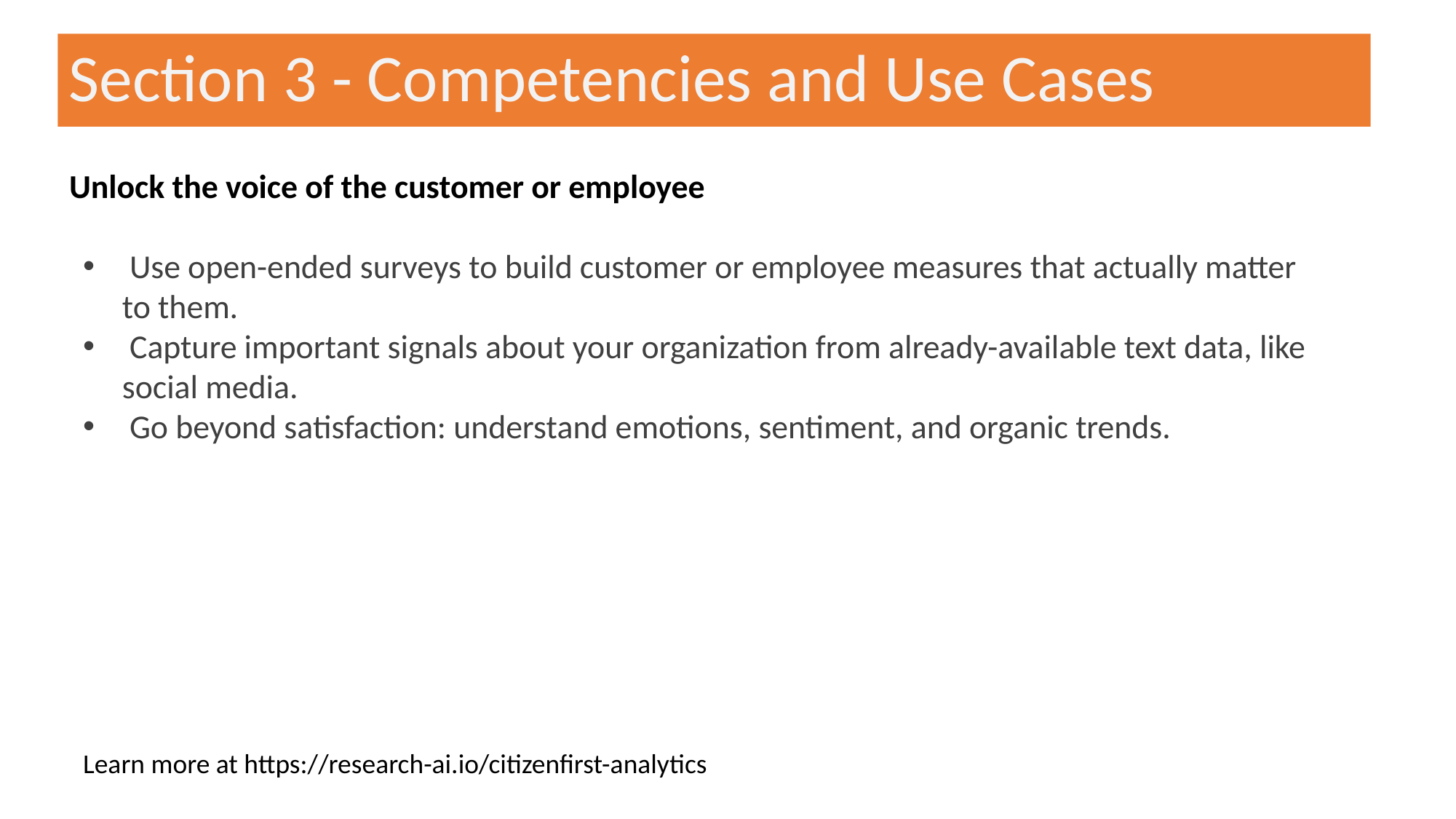

Section 3 - Competencies and Use Cases
Unlock the voice of the customer or employee

 Use open-ended surveys to build customer or employee measures that actually matter to them.
 Capture important signals about your organization from already-available text data, like social media.
 Go beyond satisfaction: understand emotions, sentiment, and organic trends.
Learn more at https://research-ai.io/citizenfirst-analytics